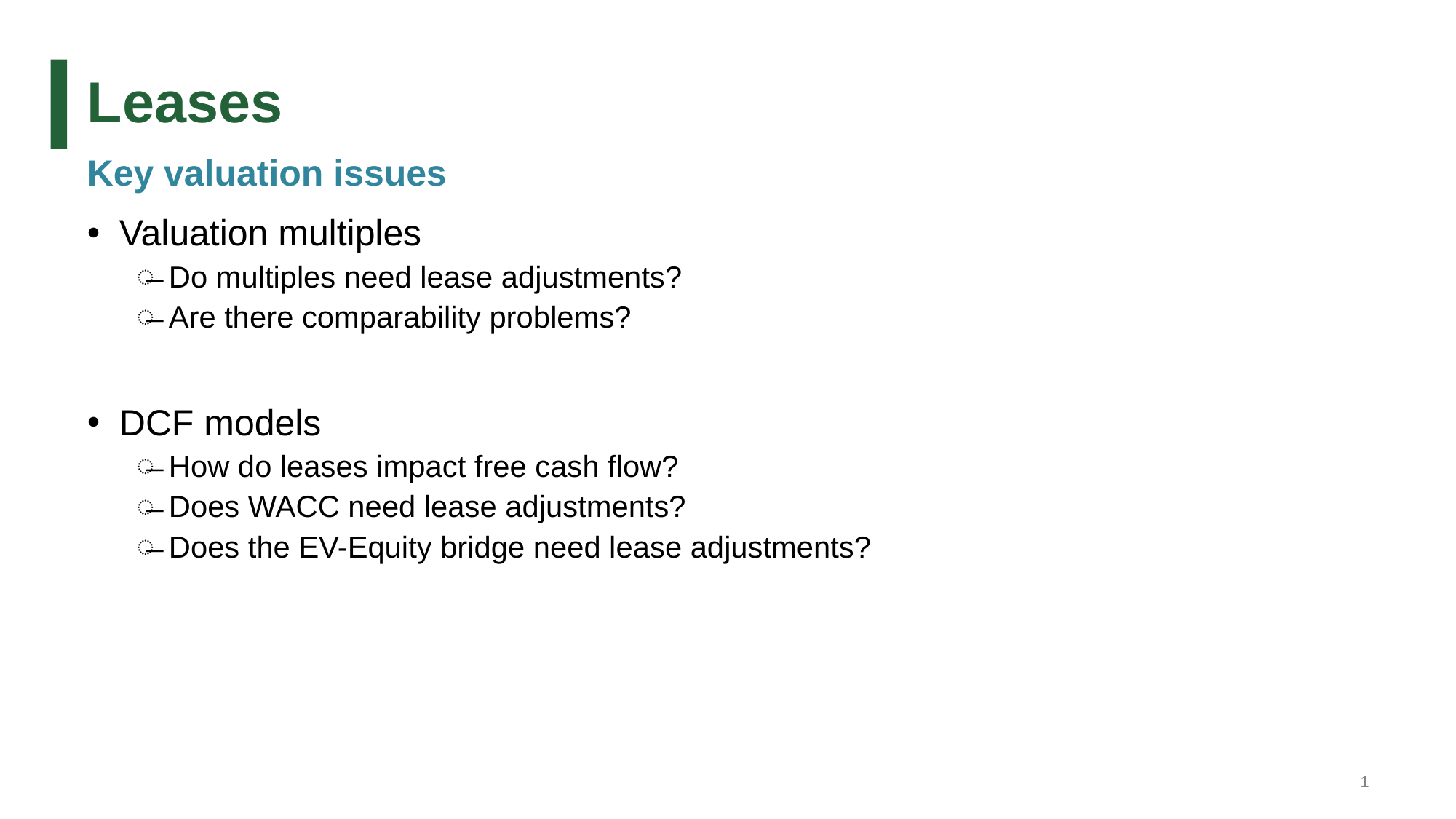

# Leases
Key valuation issues
Valuation multiples
Do multiples need lease adjustments?
Are there comparability problems?

DCF models
How do leases impact free cash flow?
Does WACC need lease adjustments?
Does the EV-Equity bridge need lease adjustments?

1